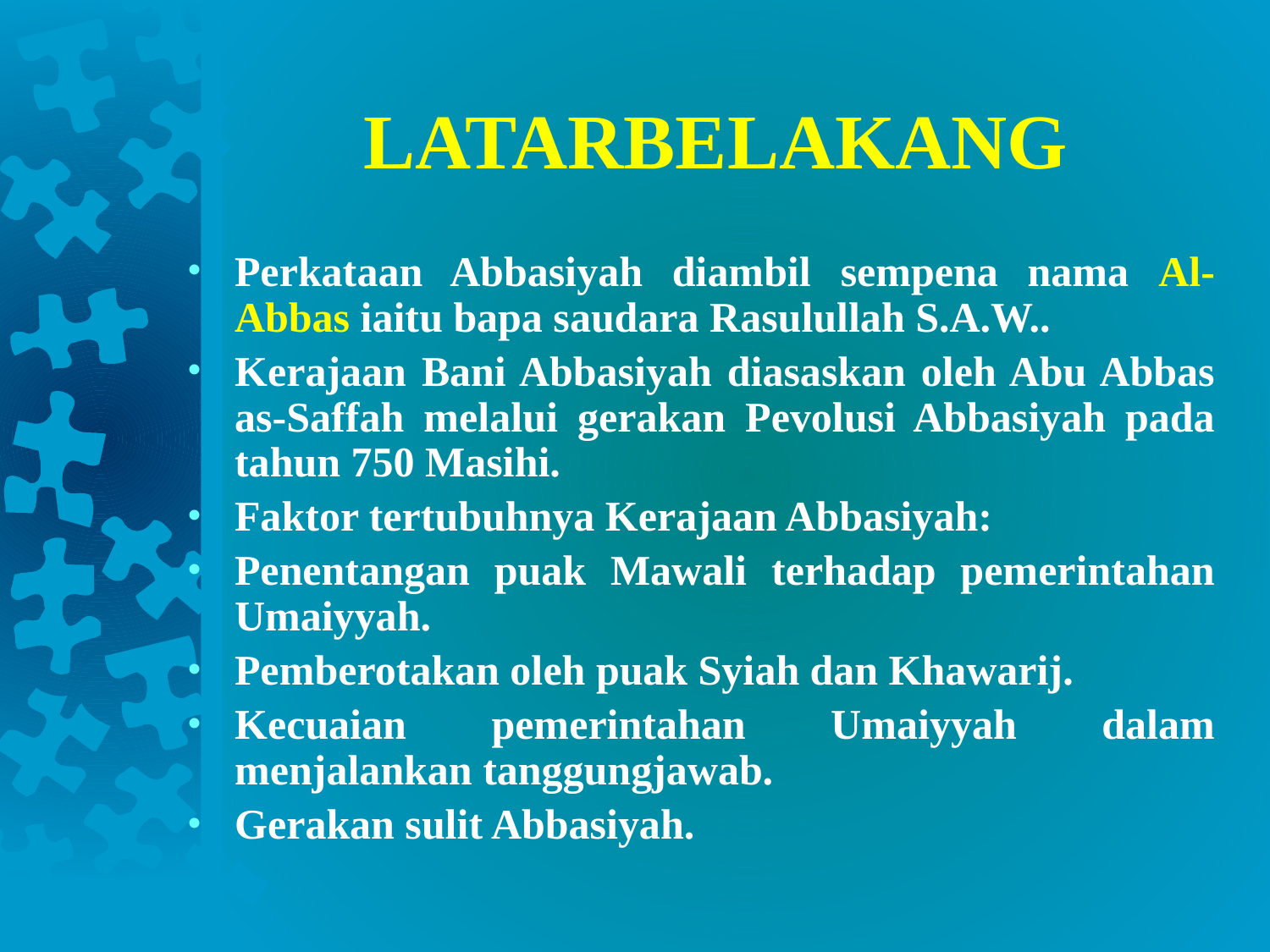

# LATARBELAKANG
Perkataan Abbasiyah diambil sempena nama Al-Abbas iaitu bapa saudara Rasulullah S.A.W..
Kerajaan Bani Abbasiyah diasaskan oleh Abu Abbas as-Saffah melalui gerakan Pevolusi Abbasiyah pada tahun 750 Masihi.
Faktor tertubuhnya Kerajaan Abbasiyah:
Penentangan puak Mawali terhadap pemerintahan Umaiyyah.
Pemberotakan oleh puak Syiah dan Khawarij.
Kecuaian pemerintahan Umaiyyah dalam menjalankan tanggungjawab.
Gerakan sulit Abbasiyah.